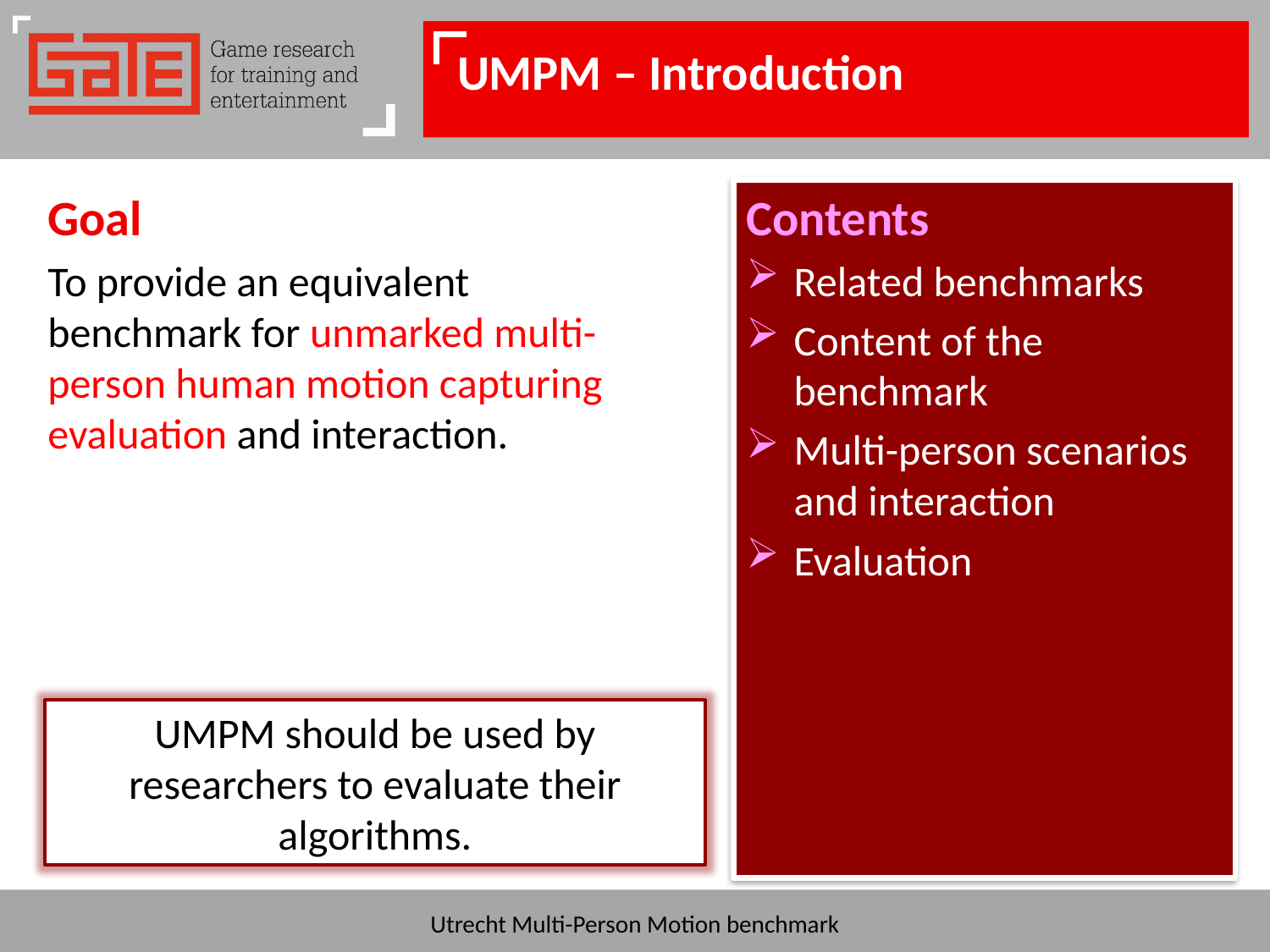

# UMPM – Introduction
Goal
To provide an equivalent benchmark for unmarked multi-person human motion capturing evaluation and interaction.

Contents
Related benchmarks
Content of the benchmark
Multi-person scenarios and interaction
Evaluation

UMPM should be used by researchers to evaluate their algorithms.
Utrecht Multi-Person Motion benchmark